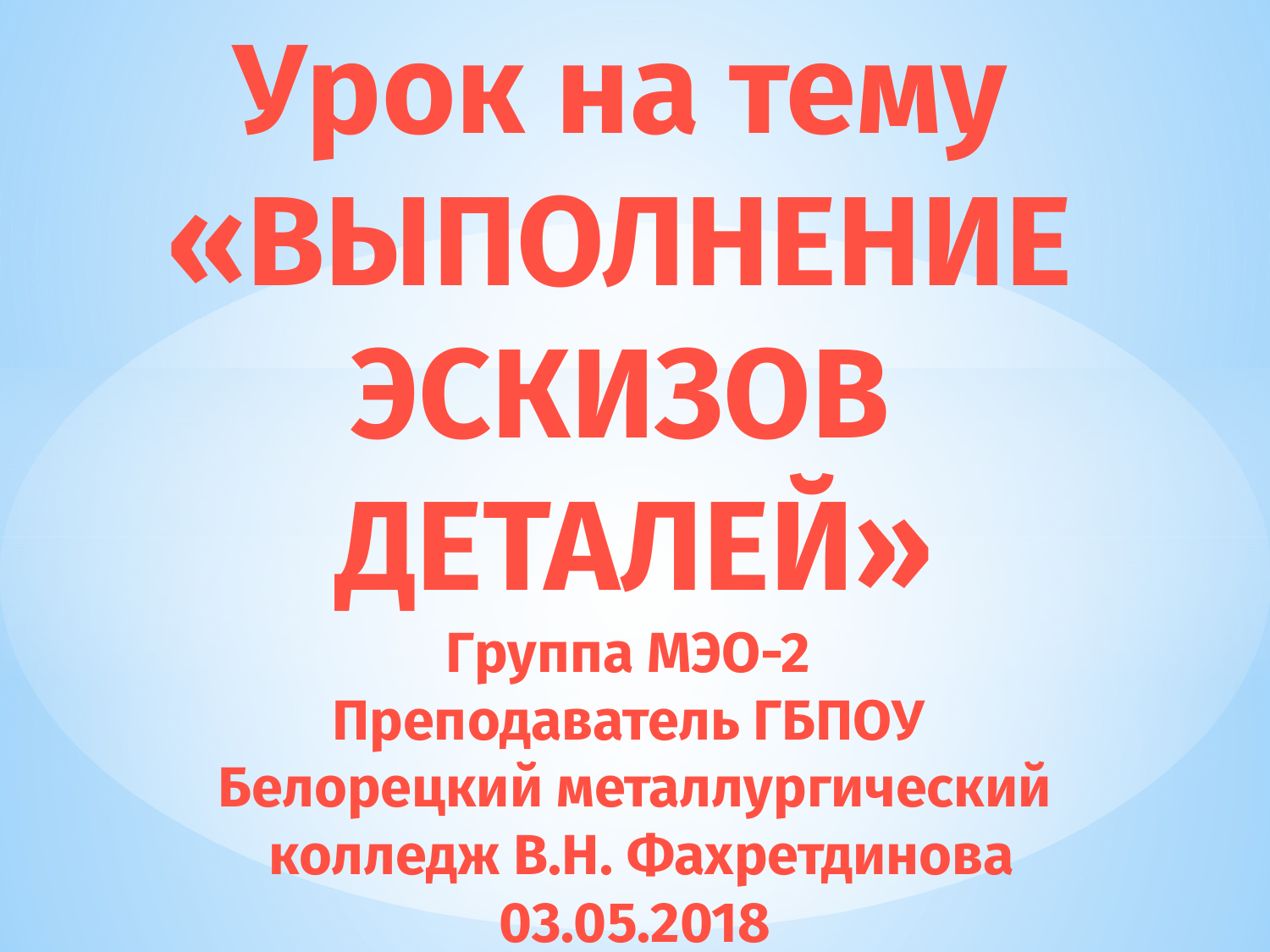

Урок на тему
«ВЫПОЛНЕНИЕ
ЭСКИЗОВ
ДЕТАЛЕЙ»
Группа МЭО-2
Преподаватель ГБПОУ
Белорецкий металлургический
 колледж В.Н. Фахретдинова
03.05.2018